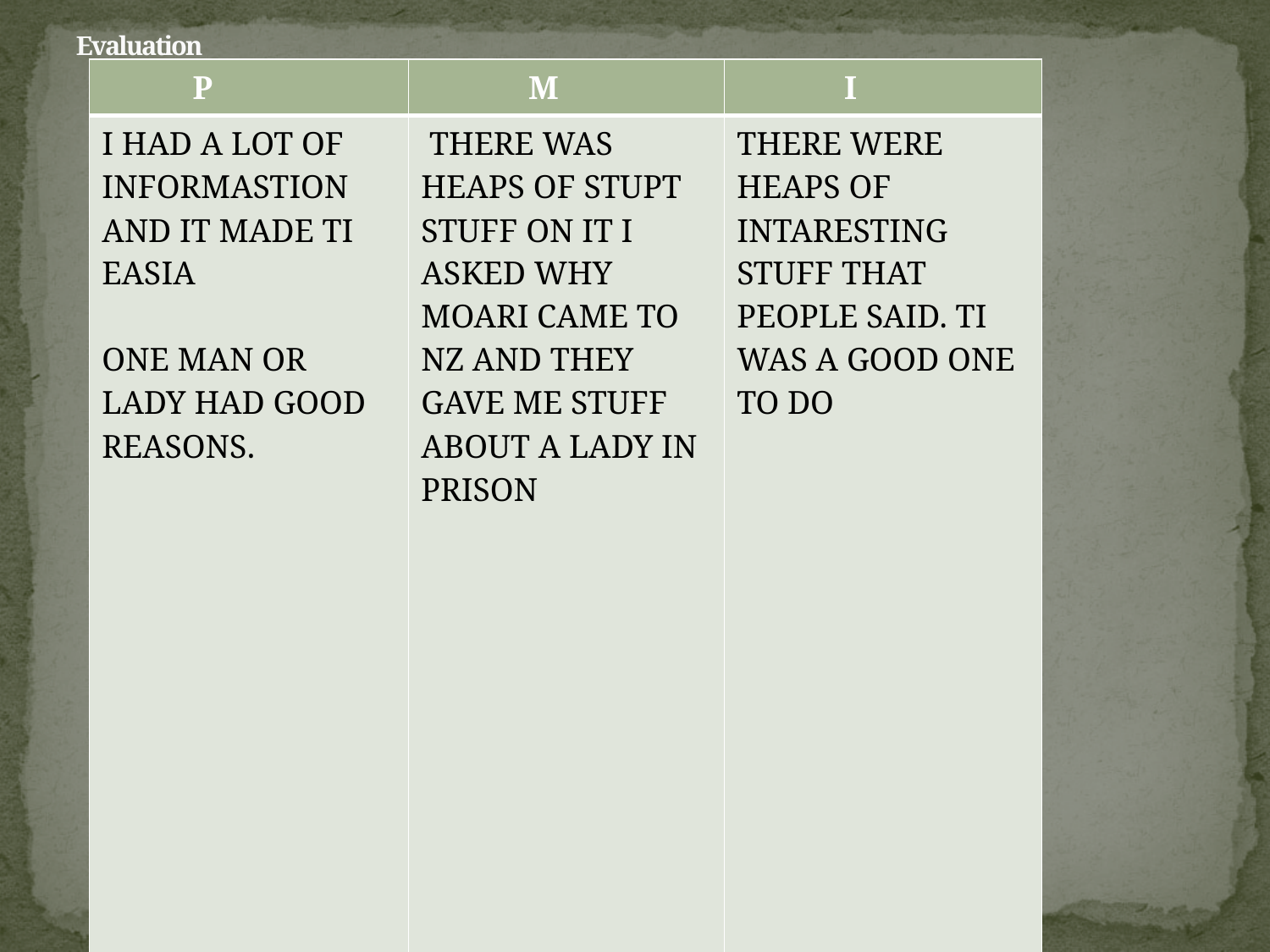

# Evaluation
| P | M | I |
| --- | --- | --- |
| I HAD A LOT OF INFORMASTION AND IT MADE TI EASIA ONE MAN OR LADY HAD GOOD REASONS. | THERE WAS HEAPS OF STUPT STUFF ON IT I ASKED WHY MOARI CAME TO NZ AND THEY GAVE ME STUFF ABOUT A LADY IN PRISON | THERE WERE HEAPS OF INTARESTING STUFF THAT PEOPLE SAID. TI WAS A GOOD ONE TO DO |
|  |  |  |